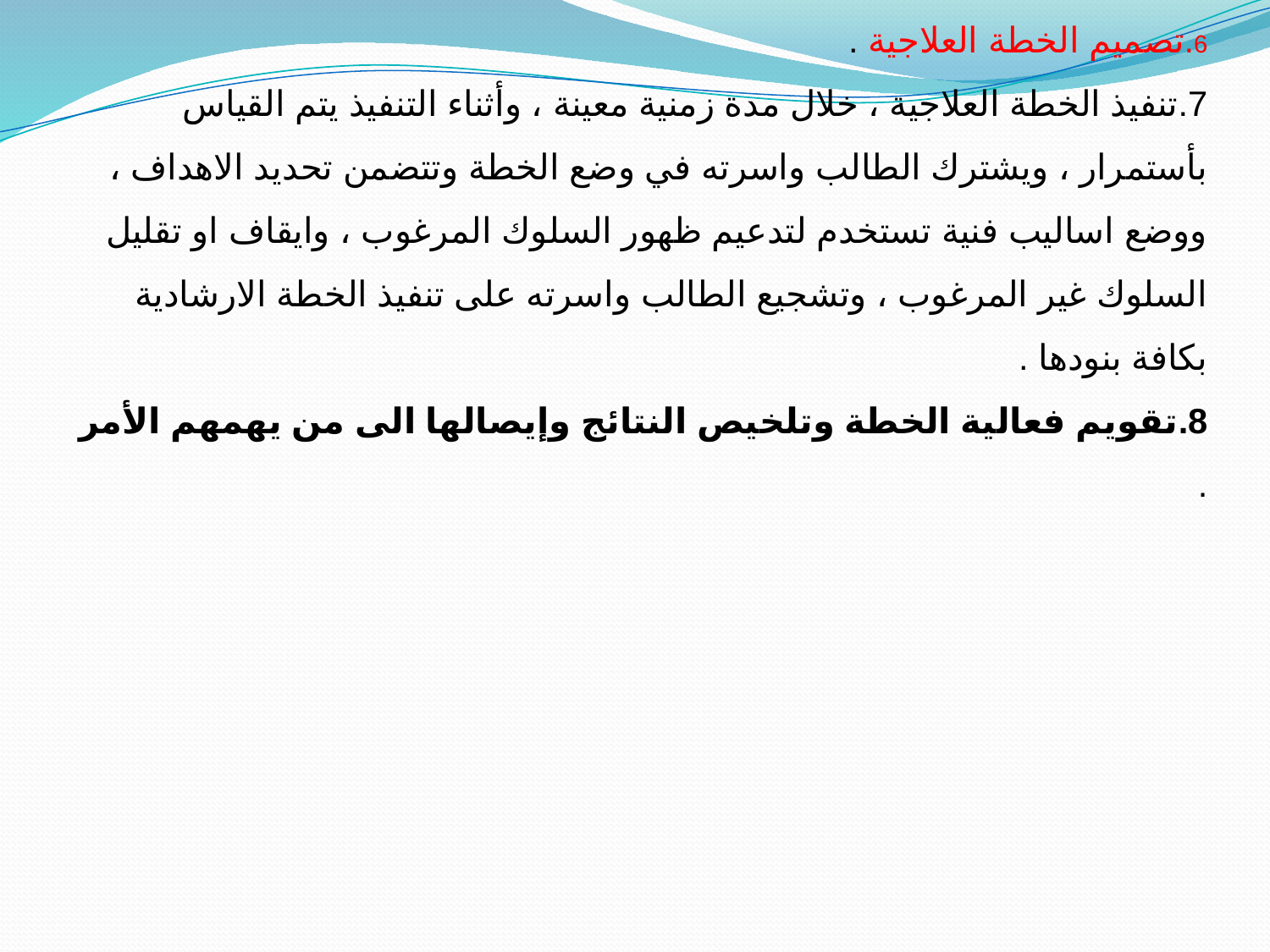

6.تصميم الخطة العلاجية .
7.تنفيذ الخطة العلاجية ، خلال مدة زمنية معينة ، وأثناء التنفيذ يتم القياس بأستمرار ، ويشترك الطالب واسرته في وضع الخطة وتتضمن تحديد الاهداف ، ووضع اساليب فنية تستخدم لتدعيم ظهور السلوك المرغوب ، وايقاف او تقليل السلوك غير المرغوب ، وتشجيع الطالب واسرته على تنفيذ الخطة الارشادية بكافة بنودها .
8.تقويم فعالية الخطة وتلخيص النتائج وإيصالها الى من يهمهم الأمر .